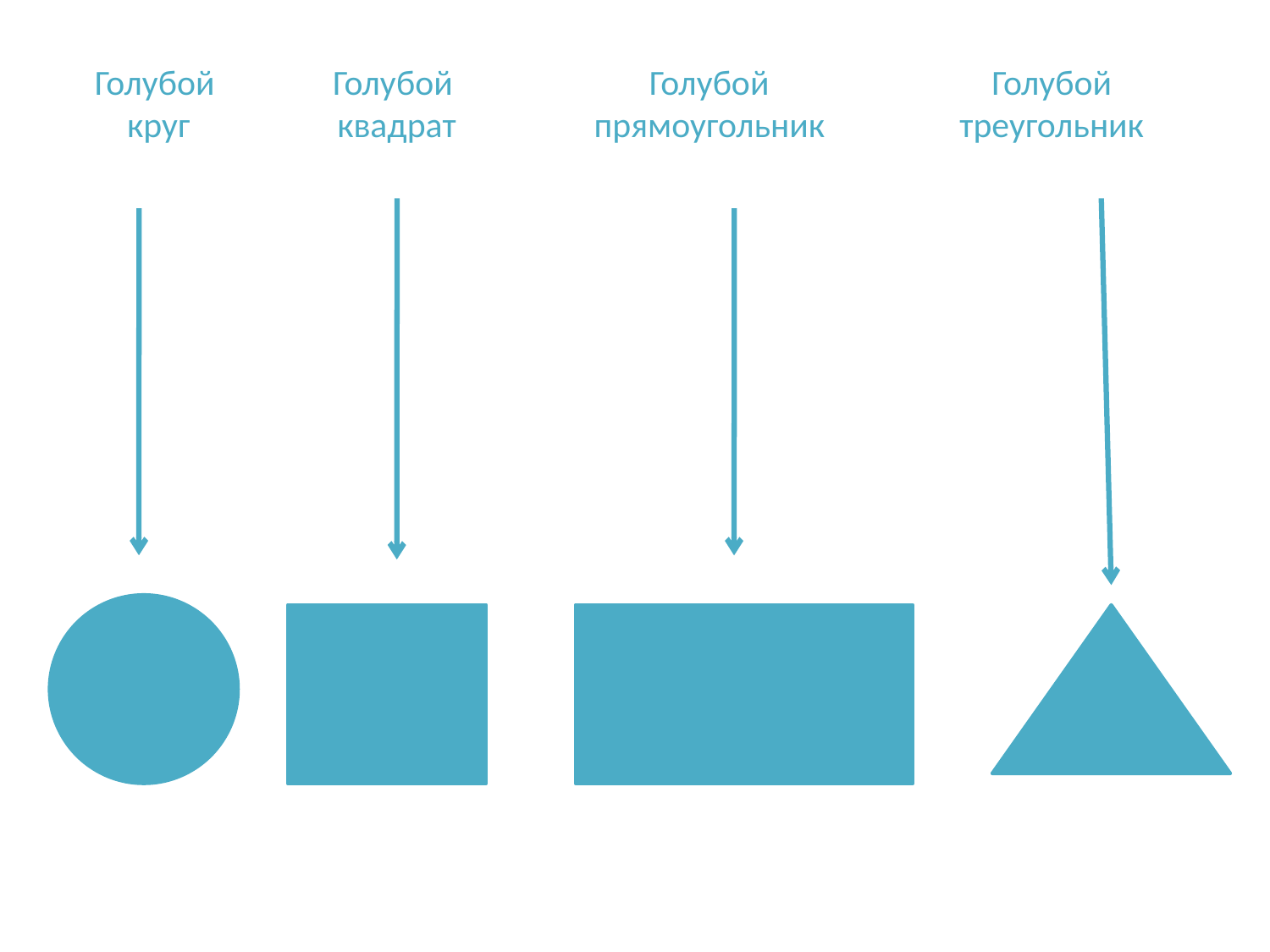

Голубой
круг
# Голубой квадрат
Голубой
прямоугольник
Голубой
треугольник